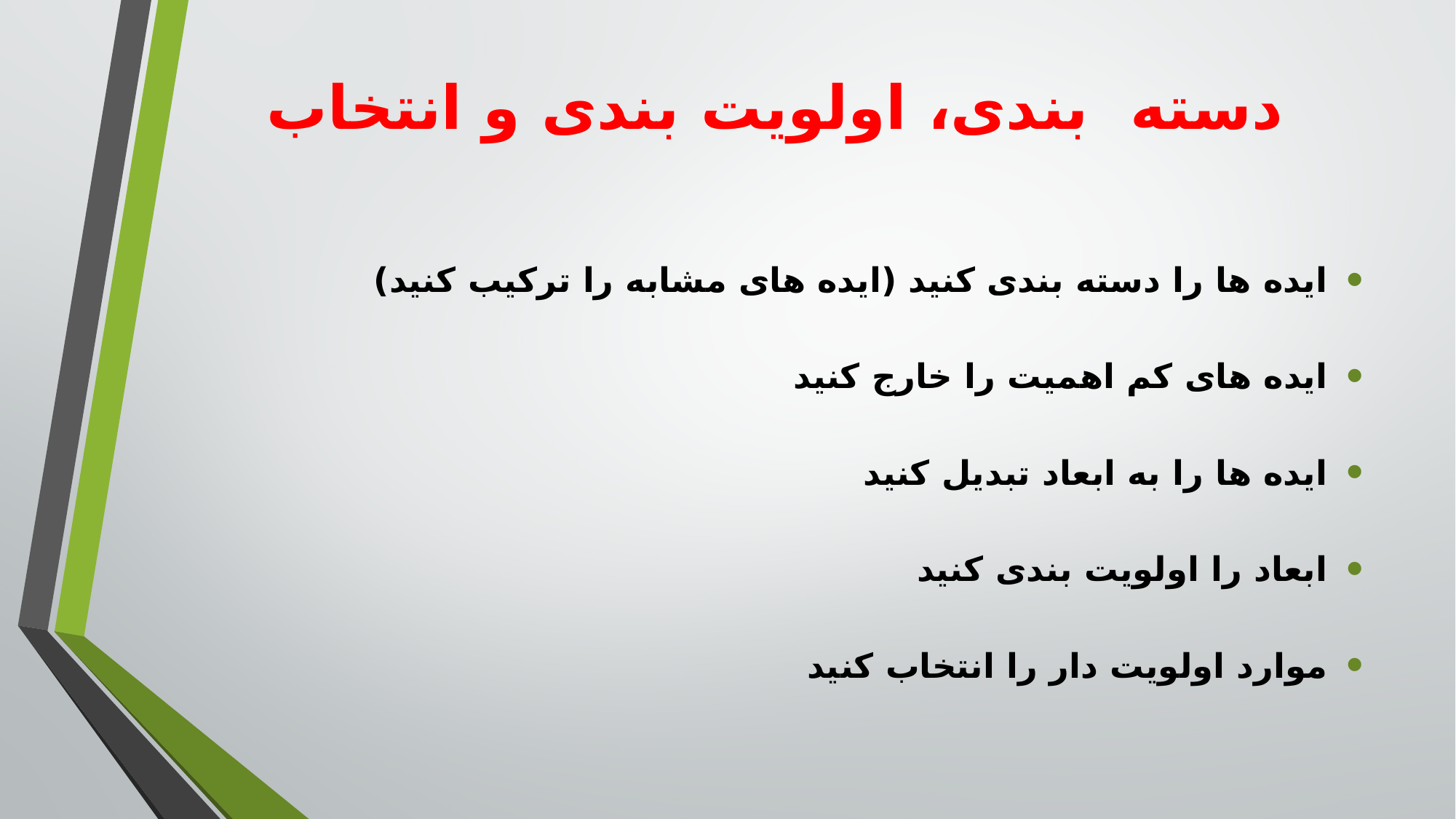

# دسته  بندی، اولویت بندی و انتخاب
ایده ها را دسته بندی کنید (ایده های مشابه را ترکیب کنید)
ایده های کم اهمیت را خارج کنید
ایده ها را به ابعاد تبدیل کنید
ابعاد را اولویت بندی کنید
موارد اولویت دار را انتخاب کنید